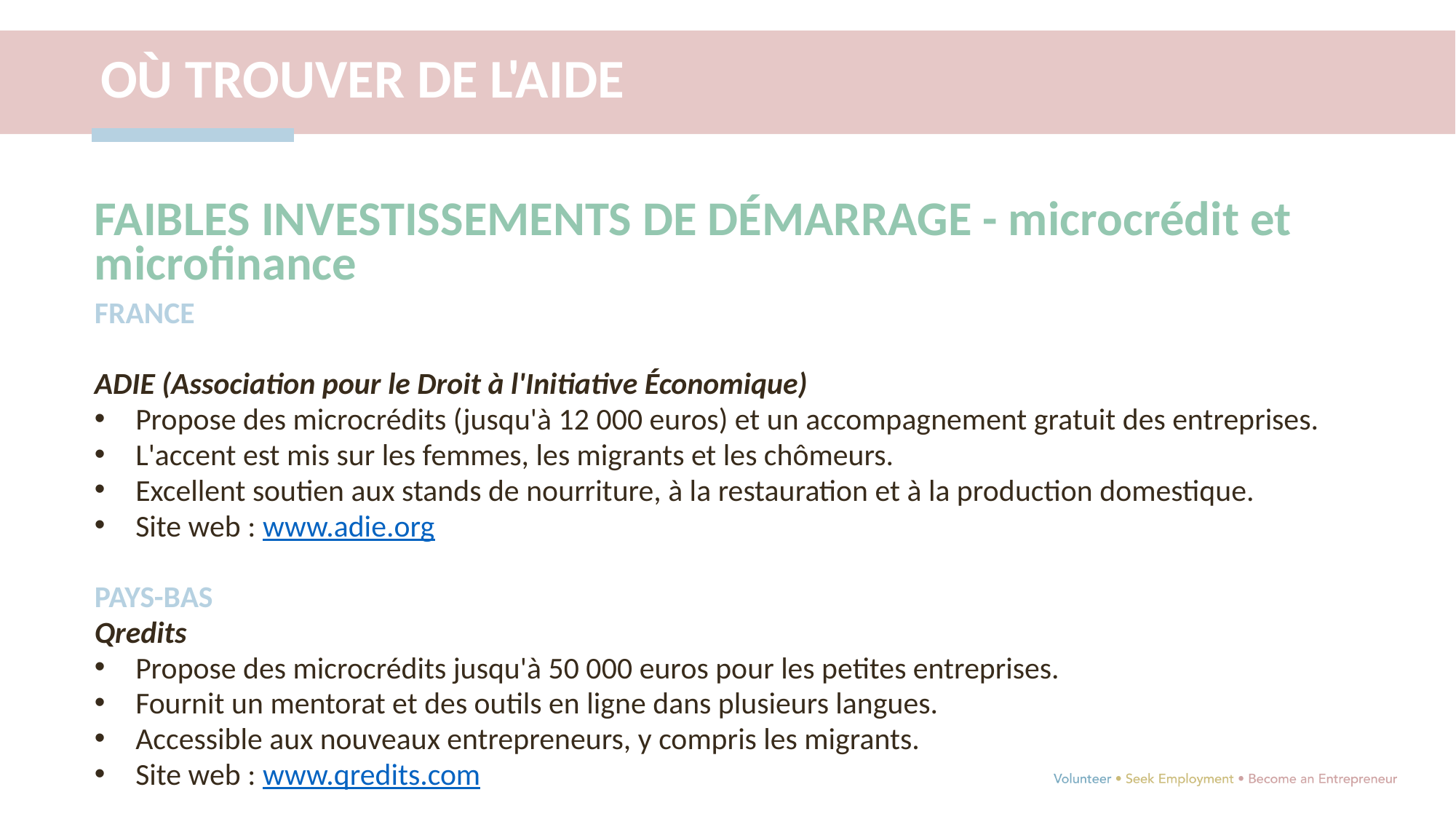

OÙ TROUVER DE L'AIDE

QUELQUES LECTURES POUR UN APPRENTISSAGE PLUS APPROFONDI
FAIBLES INVESTISSEMENTS DE DÉMARRAGE - microcrédit et microfinance
FRANCE

ADIE (Association pour le Droit à l'Initiative Économique)
Propose des microcrédits (jusqu'à 12 000 euros) et un accompagnement gratuit des entreprises.
L'accent est mis sur les femmes, les migrants et les chômeurs.
Excellent soutien aux stands de nourriture, à la restauration et à la production domestique.
Site web : www.adie.org

PAYS-BAS
Qredits
Propose des microcrédits jusqu'à 50 000 euros pour les petites entreprises.
Fournit un mentorat et des outils en ligne dans plusieurs langues.
Accessible aux nouveaux entrepreneurs, y compris les migrants.
Site web : www.qredits.com